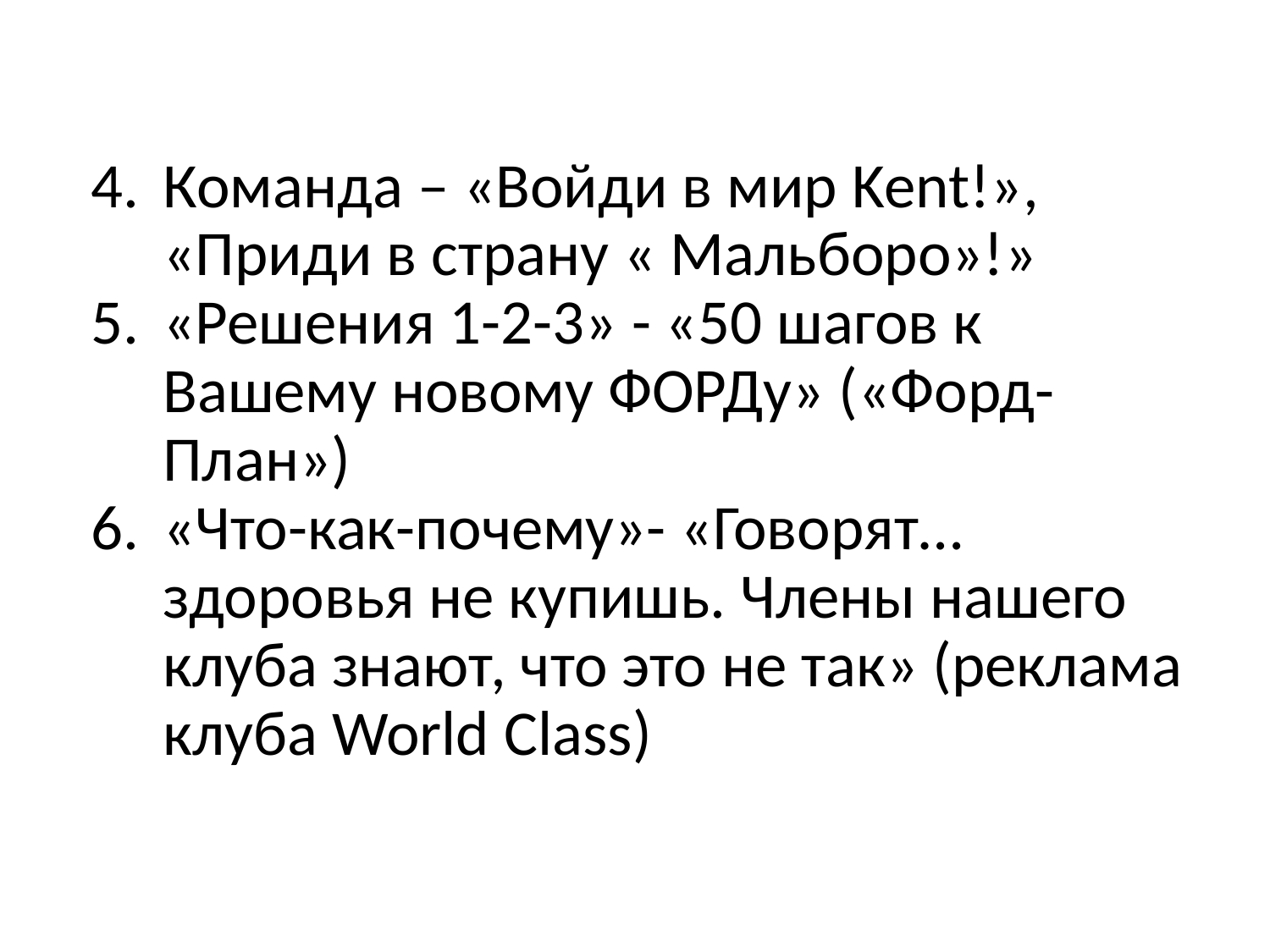

Команда – «Войди в мир Kent!», «Приди в страну « Мальборо»!»
«Решения 1-2-3» - «50 шагов к Вашему новому ФОРДу» («Форд-План»)
«Что-как-почему»- «Говорят… здоровья не купишь. Члены нашего клуба знают, что это не так» (реклама клуба World Class)